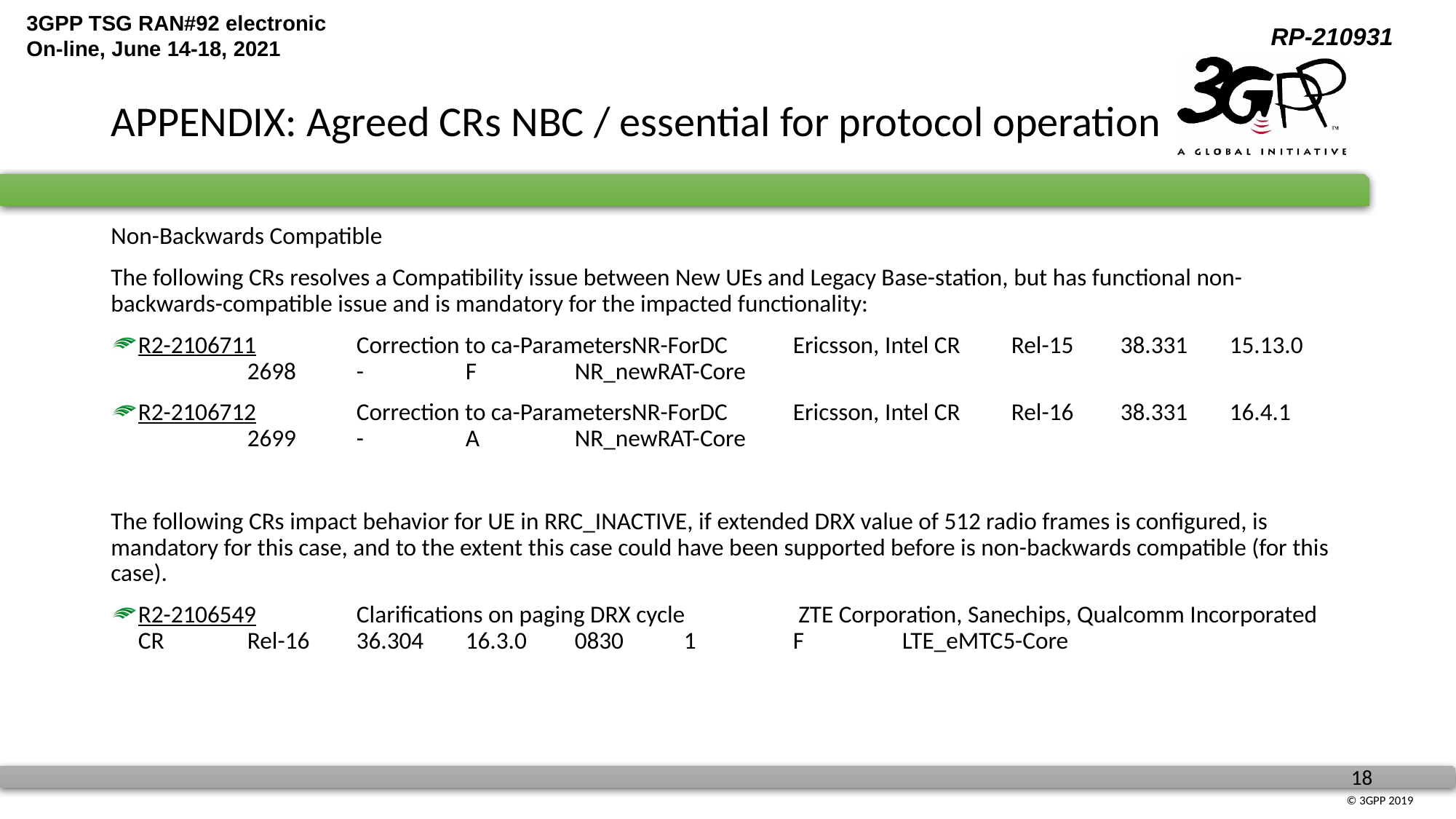

# APPENDIX: Agreed CRs NBC / essential for protocol operation
Non-Backwards Compatible
The following CRs resolves a Compatibility issue between New UEs and Legacy Base-station, but has functional non-backwards-compatible issue and is mandatory for the impacted functionality:
R2-2106711	Correction to ca-ParametersNR-ForDC 	Ericsson, Intel CR	Rel-15	38.331	15.13.0	2698	-	F	NR_newRAT-Core
R2-2106712	Correction to ca-ParametersNR-ForDC 	Ericsson, Intel CR	Rel-16	38.331	16.4.1	2699	-	A	NR_newRAT-Core

The following CRs impact behavior for UE in RRC_INACTIVE, if extended DRX value of 512 radio frames is configured, is mandatory for this case, and to the extent this case could have been supported before is non-backwards compatible (for this case).
R2-2106549	Clarifications on paging DRX cycle	 ZTE Corporation, Sanechips, Qualcomm Incorporated CR	Rel-16	36.304	16.3.0	0830	1	F	LTE_eMTC5-Core